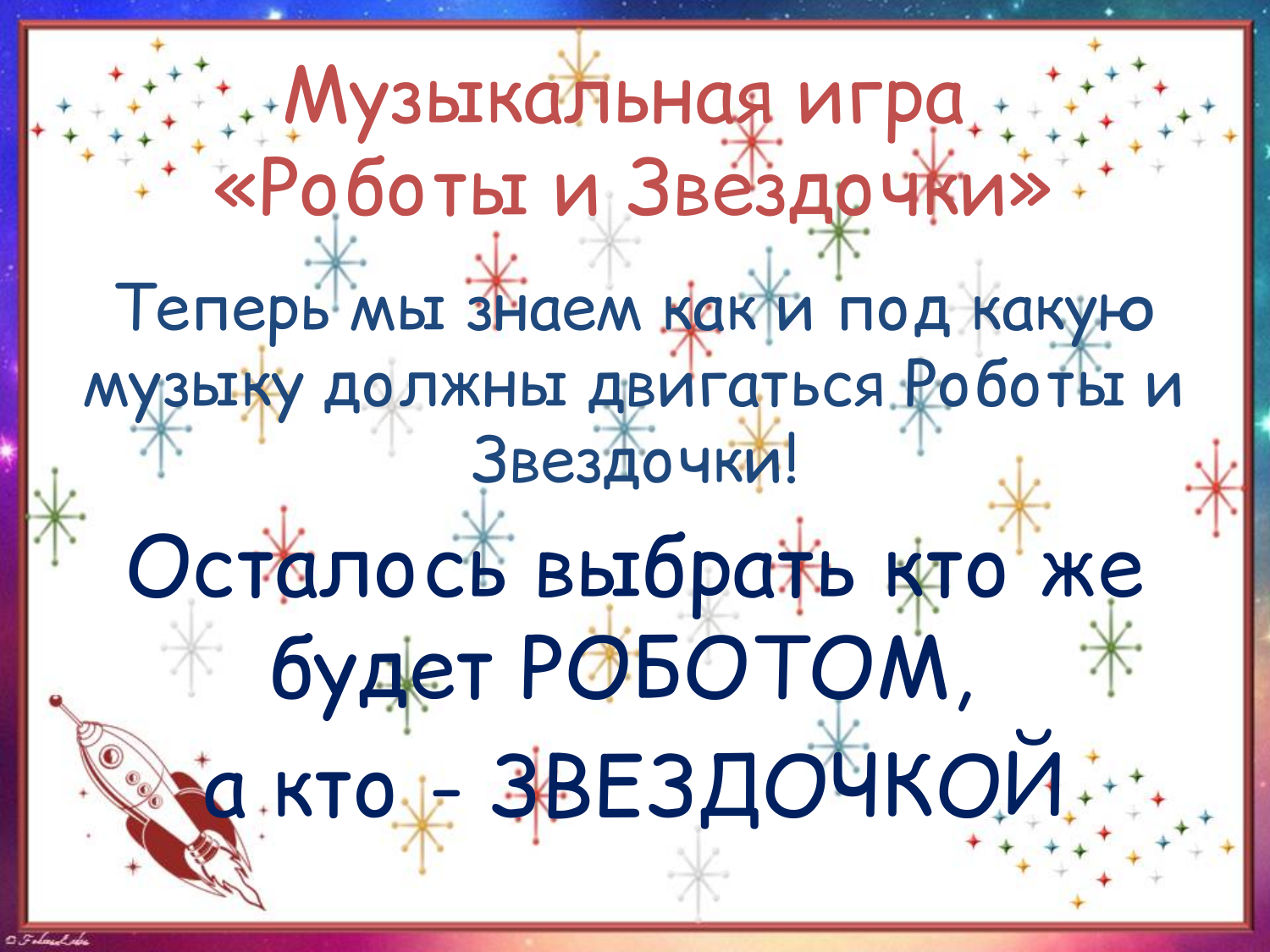

# Музыкальная игра «Роботы и Звездочки»

Теперь мы знаем как и под какую музыку должны двигаться Роботы и Звездочки!
Осталось выбрать кто же будет РОБОТОМ,
а кто - ЗВЕЗДОЧКОЙ